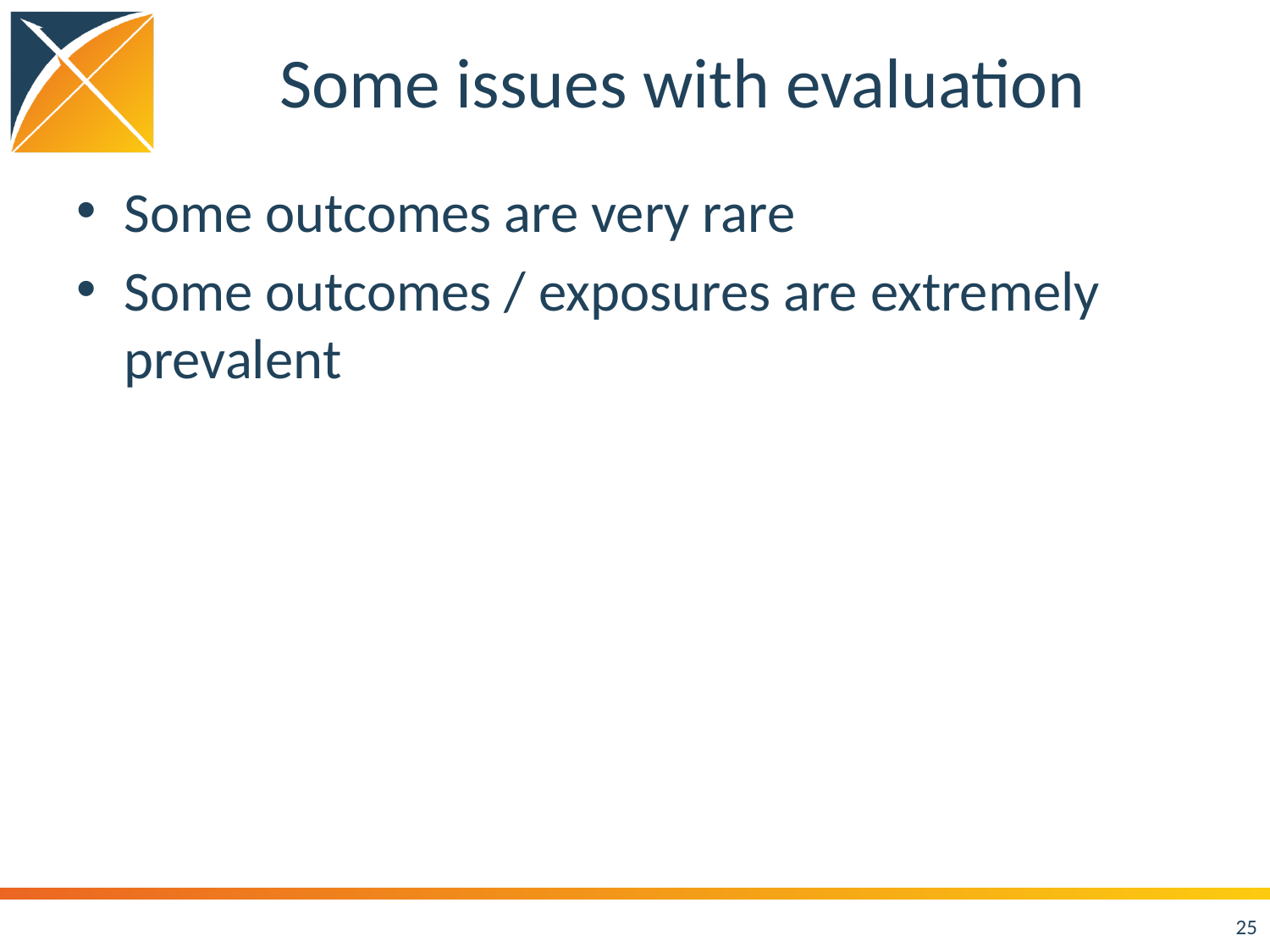

# Some issues with evaluation
Some outcomes are very rare
Some outcomes / exposures are extremely prevalent
25